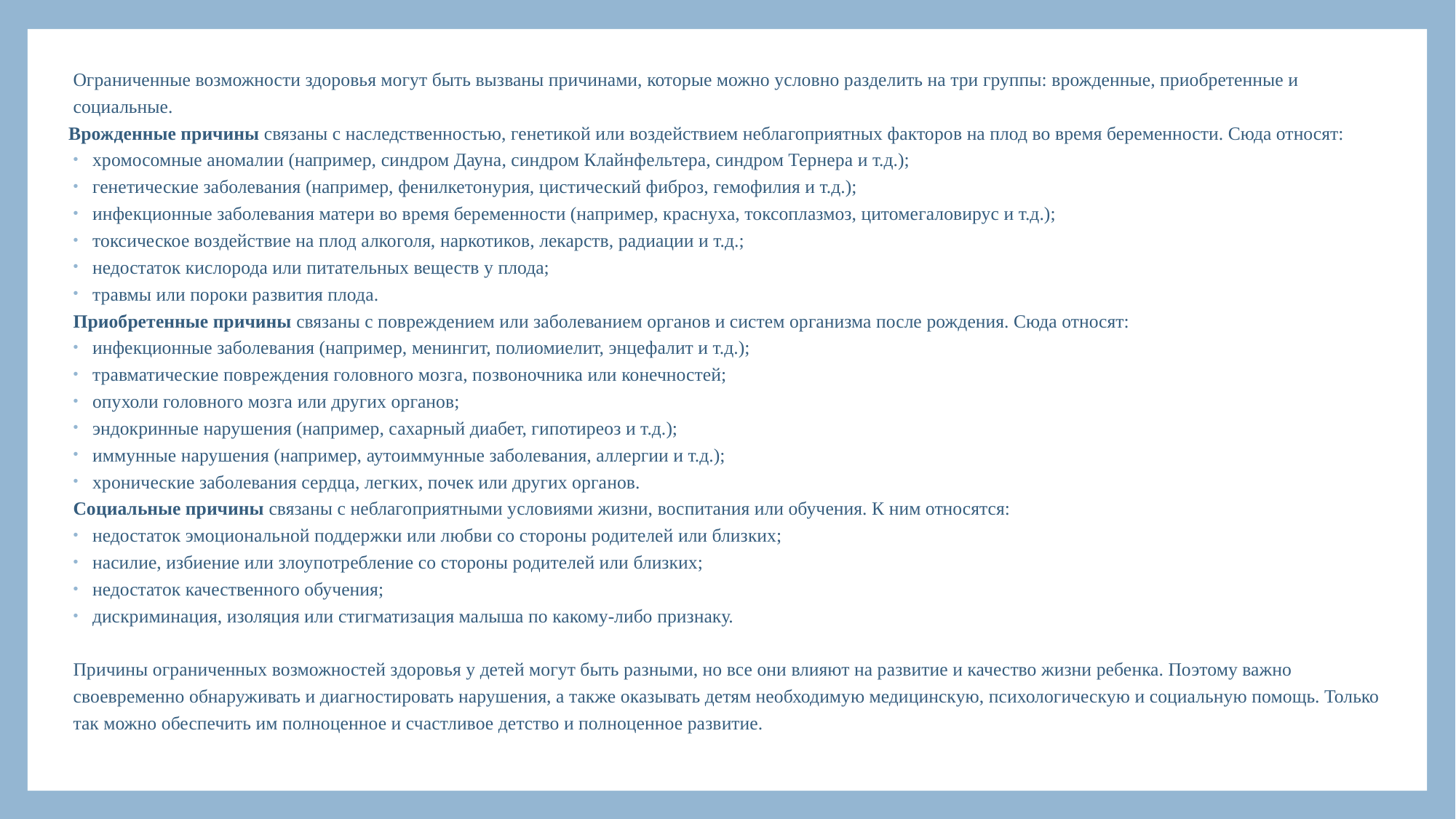

Ограниченные возможности здоровья могут быть вызваны причинами, которые можно условно разделить на три группы: врожденные, приобретенные и социальные.
Врожденные причины связаны с наследственностью, генетикой или воздействием неблагоприятных факторов на плод во время беременности. Сюда относят:
хромосомные аномалии (например, синдром Дауна, синдром Клайнфельтера, синдром Тернера и т.д.);
генетические заболевания (например, фенилкетонурия, цистический фиброз, гемофилия и т.д.);
инфекционные заболевания матери во время беременности (например, краснуха, токсоплазмоз, цитомегаловирус и т.д.);
токсическое воздействие на плод алкоголя, наркотиков, лекарств, радиации и т.д.;
недостаток кислорода или питательных веществ у плода;
травмы или пороки развития плода.
Приобретенные причины связаны с повреждением или заболеванием органов и систем организма после рождения. Сюда относят:
инфекционные заболевания (например, менингит, полиомиелит, энцефалит и т.д.);
травматические повреждения головного мозга, позвоночника или конечностей;
опухоли головного мозга или других органов;
эндокринные нарушения (например, сахарный диабет, гипотиреоз и т.д.);
иммунные нарушения (например, аутоиммунные заболевания, аллергии и т.д.);
хронические заболевания сердца, легких, почек или других органов.
Социальные причины связаны с неблагоприятными условиями жизни, воспитания или обучения. К ним относятся:
недостаток эмоциональной поддержки или любви со стороны родителей или близких;
насилие, избиение или злоупотребление со стороны родителей или близких;
недостаток качественного обучения;
дискриминация, изоляция или стигматизация малыша по какому-либо признаку.

Причины ограниченных возможностей здоровья у детей могут быть разными, но все они влияют на развитие и качество жизни ребенка. Поэтому важно своевременно обнаруживать и диагностировать нарушения, а также оказывать детям необходимую медицинскую, психологическую и социальную помощь. Только так можно обеспечить им полноценное и счастливое детство и полноценное развитие.